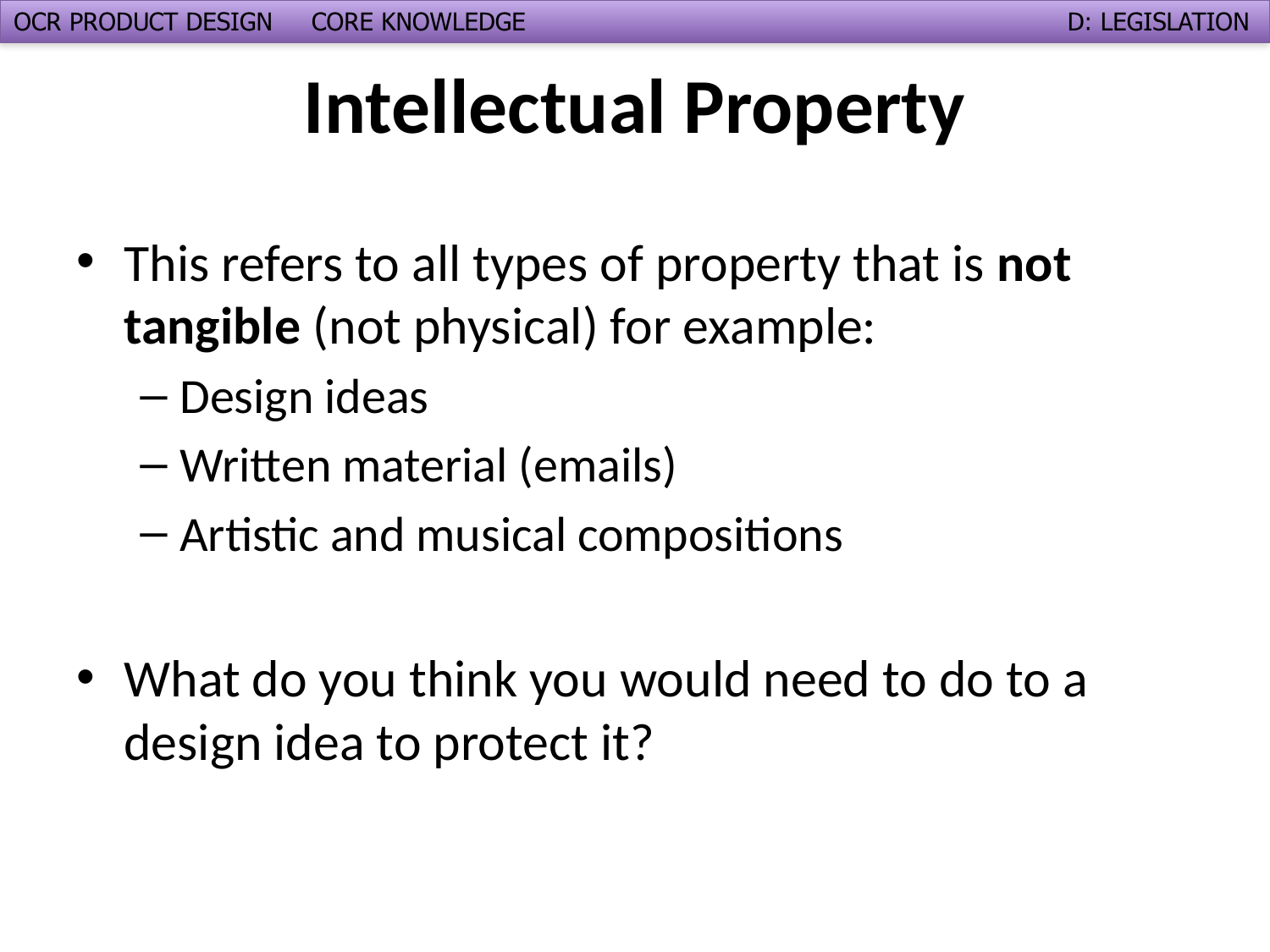

# Intellectual Property
This refers to all types of property that is not tangible (not physical) for example:
Design ideas
Written material (emails)
Artistic and musical compositions

What do you think you would need to do to a design idea to protect it?